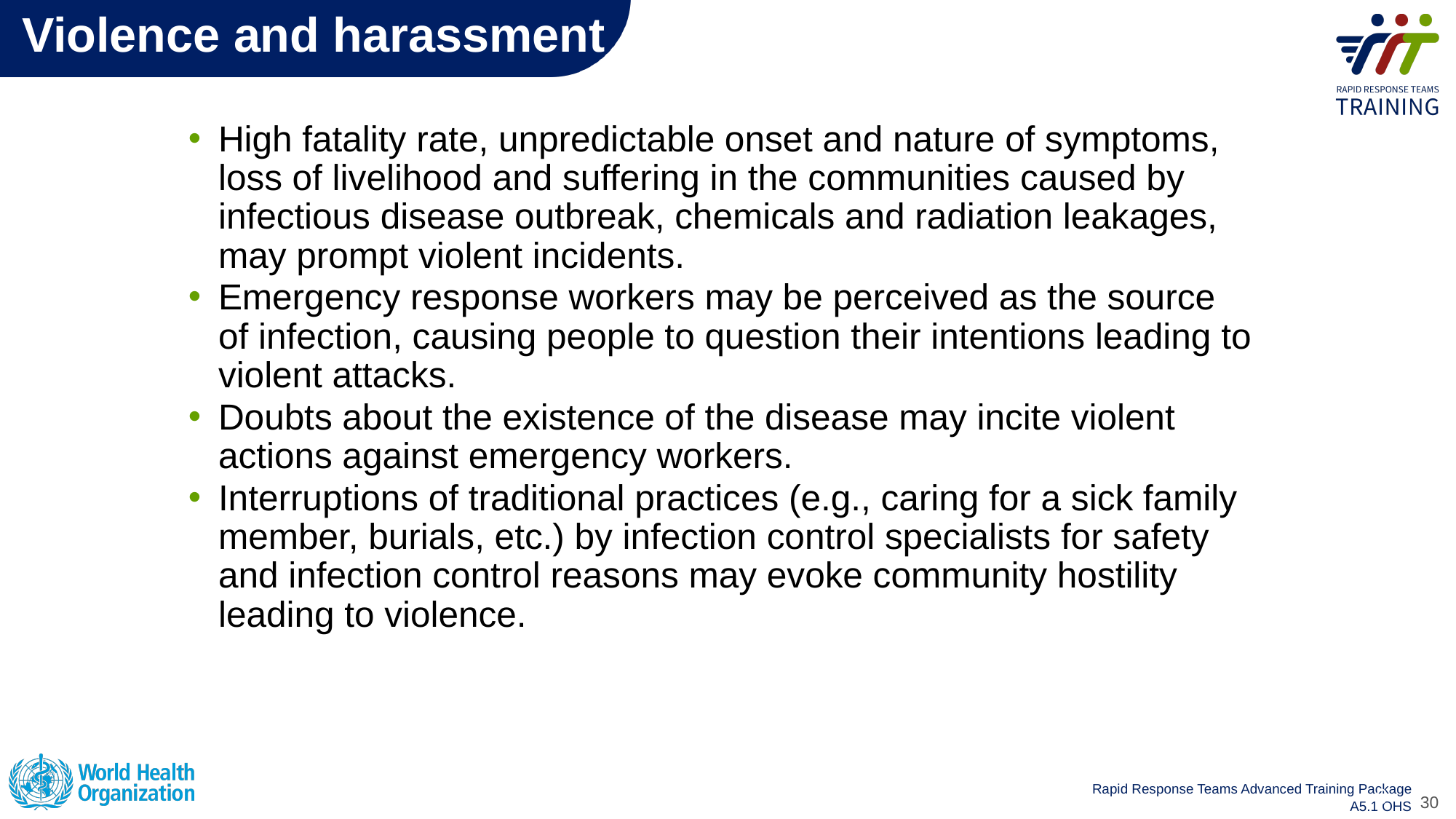

# Violence and harassment
High fatality rate, unpredictable onset and nature of symptoms, loss of livelihood and suffering in the communities caused by infectious disease outbreak, chemicals and radiation leakages, may prompt violent incidents.
Emergency response workers may be perceived as the source of infection, causing people to question their intentions leading to violent attacks.
Doubts about the existence of the disease may incite violent actions against emergency workers.
Interruptions of traditional practices (e.g., caring for a sick family member, burials, etc.) by infection control specialists for safety and infection control reasons may evoke community hostility leading to violence.
30